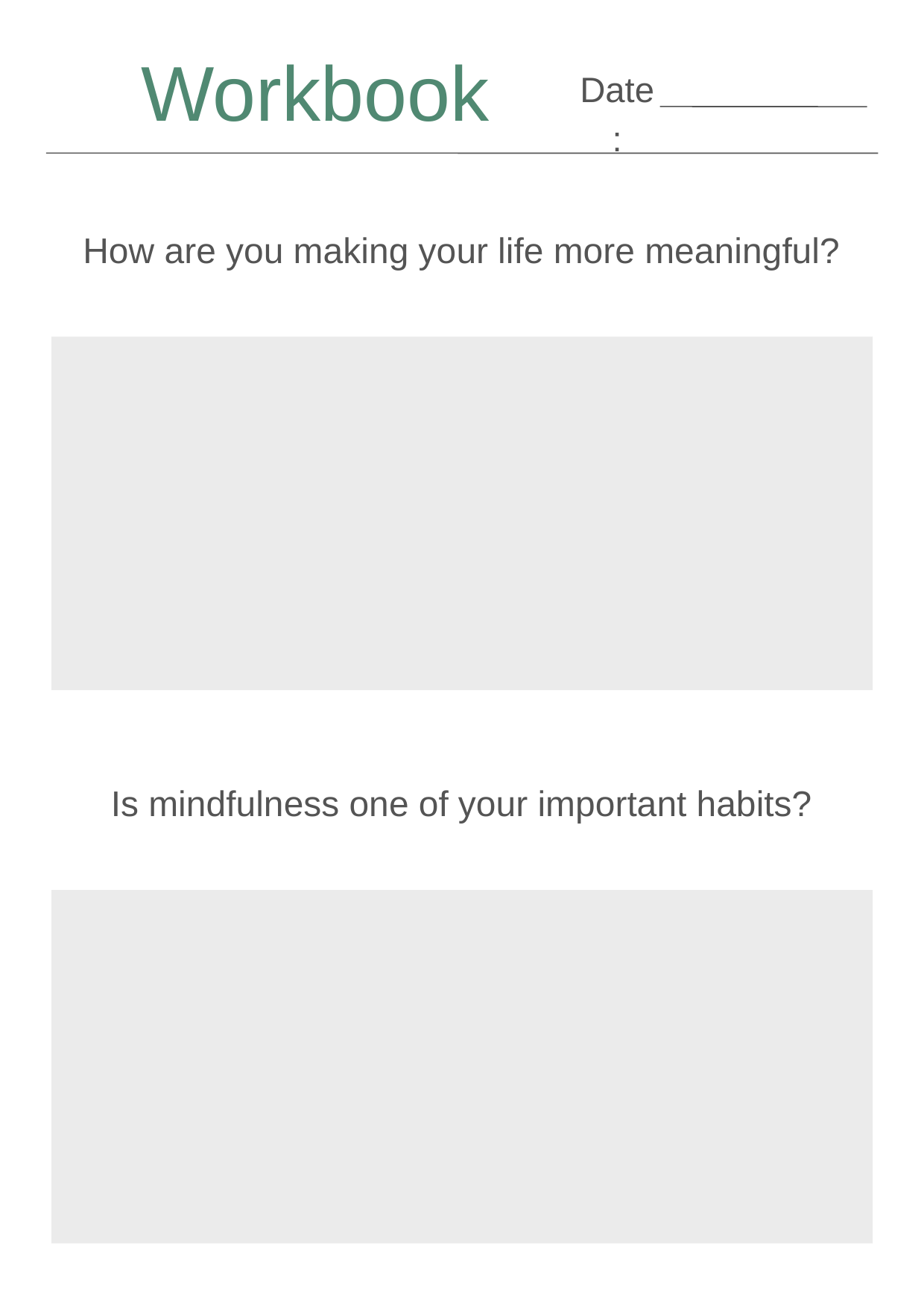

Workbook
Date:

How are you making your life more meaningful?

Is mindfulness one of your important habits?